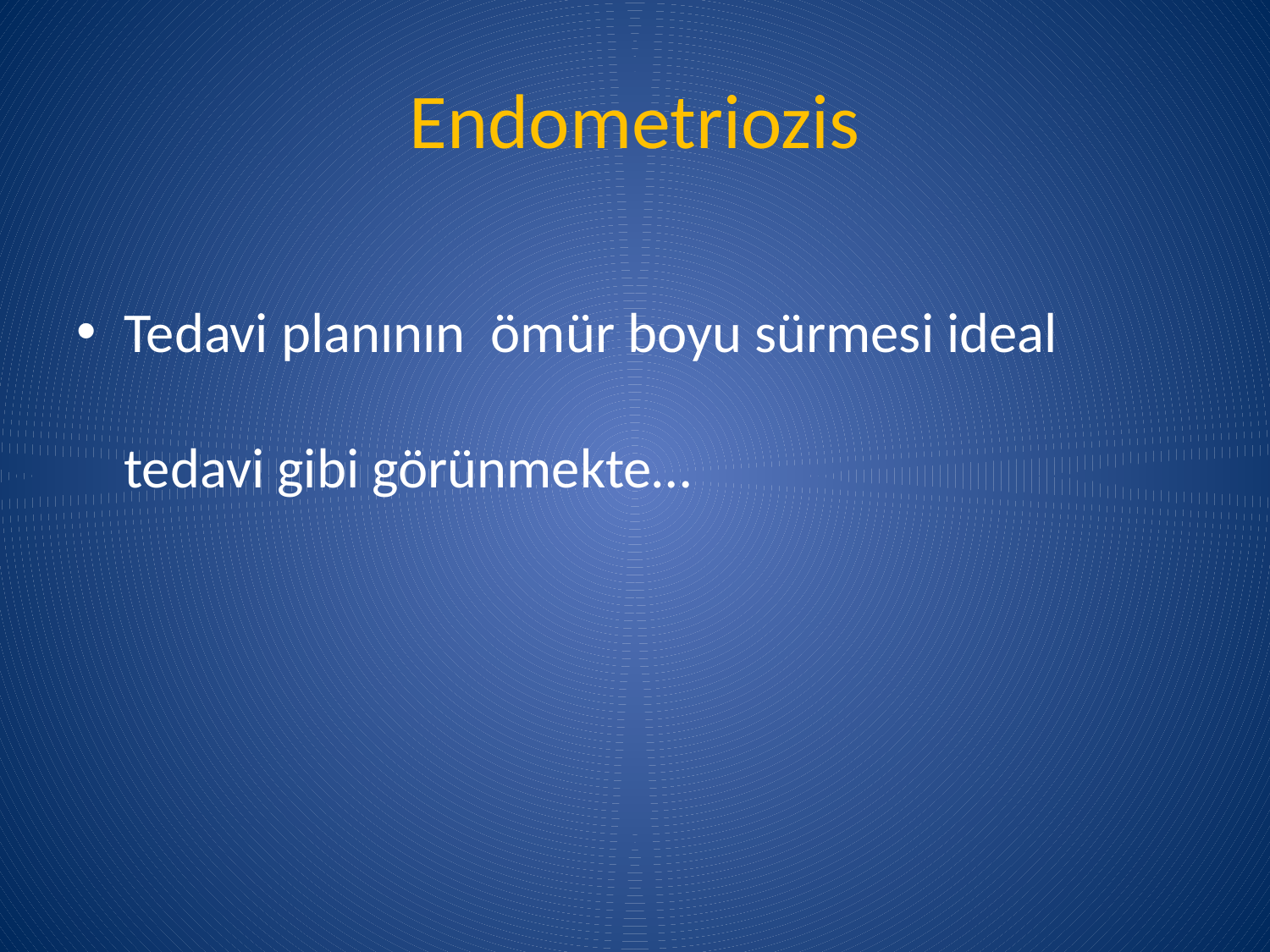

# Endometriozis
Tedavi planının  ömür boyu sürmesi ideal tedavi gibi görünmekte…